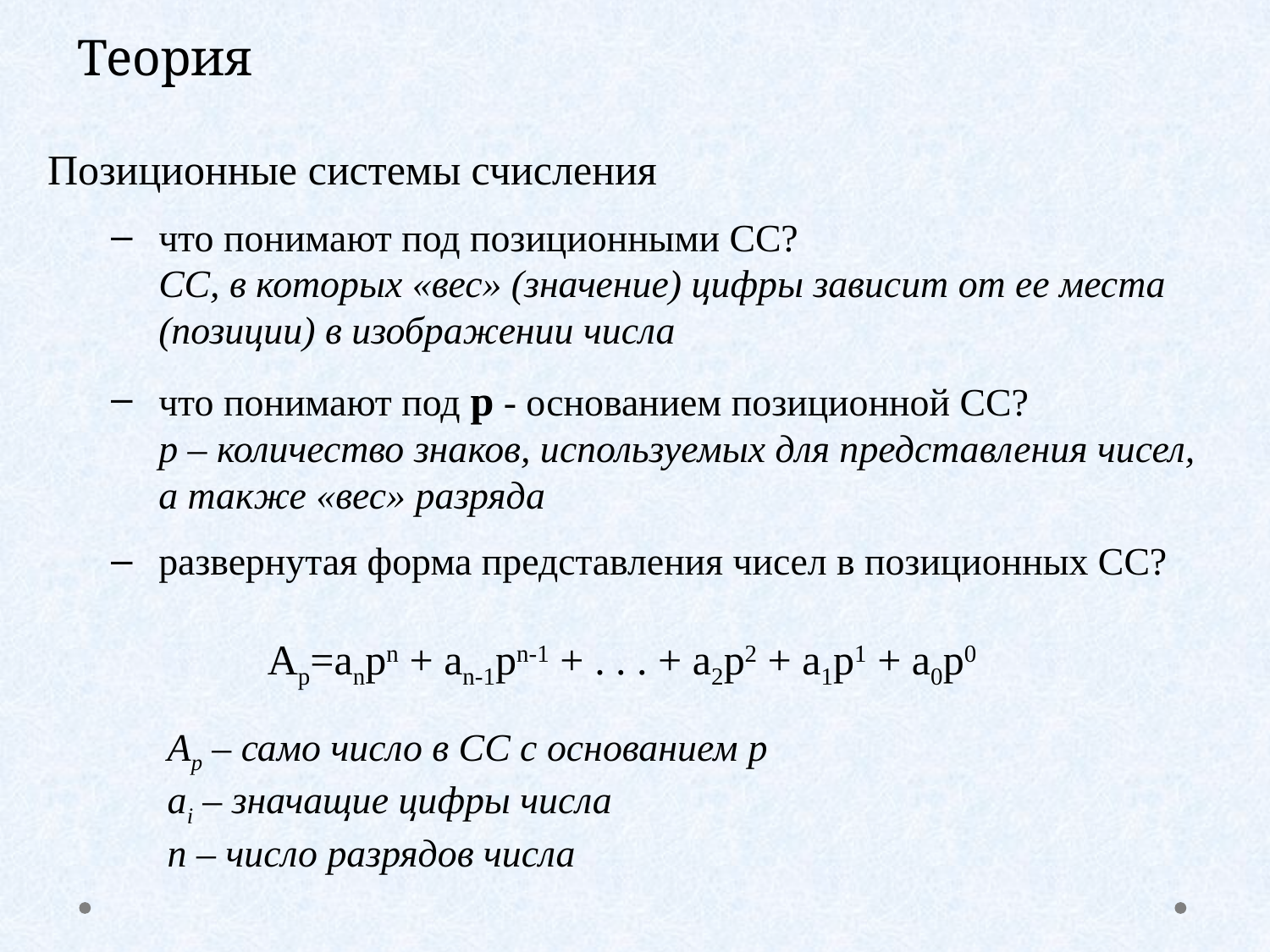

Теория
Позиционные системы счисления
что понимают под позиционными СС?
	СС, в которых «вес» (значение) цифры зависит от ее места (позиции) в изображении числа
что понимают под p - основанием позиционной СС?
	p – количество знаков, используемых для представления чисел, а также «вес» разряда
развернутая форма представления чисел в позиционных СС?
Ap=anpn + an-1pn-1 + . . . + a2p2 + a1p1 + a0p0
Ap – само число в СС с основанием p
ai – значащие цифры числа
n – число разрядов числа